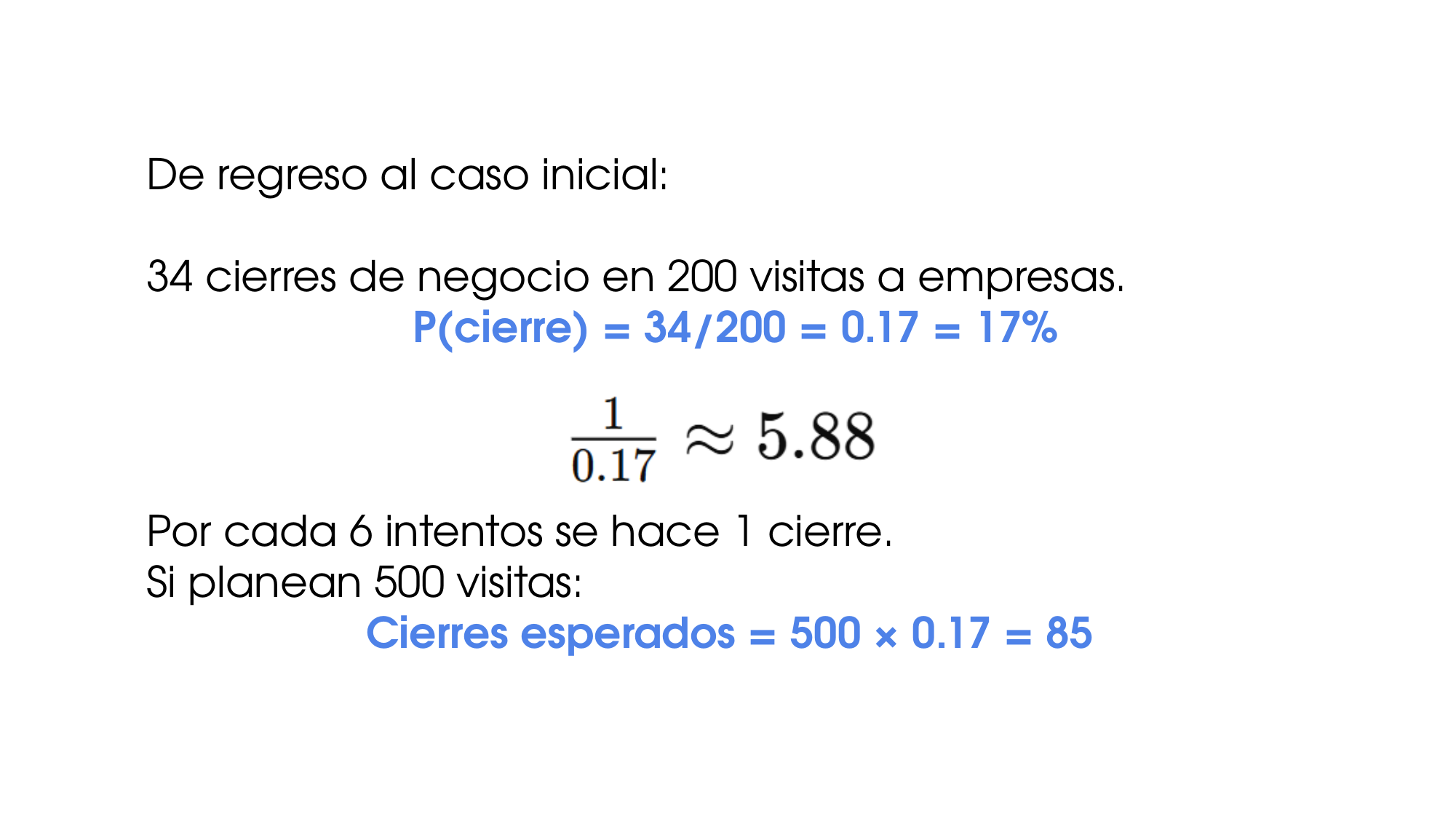

De regreso al caso inicial:

34 cierres de negocio en 200 visitas a empresas.
P(cierre) = 34/200 = 0.17 = 17%

Por cada 6 intentos se hace 1 cierre.
Si planean 500 visitas:
Cierres esperados = 500 × 0.17 = 85